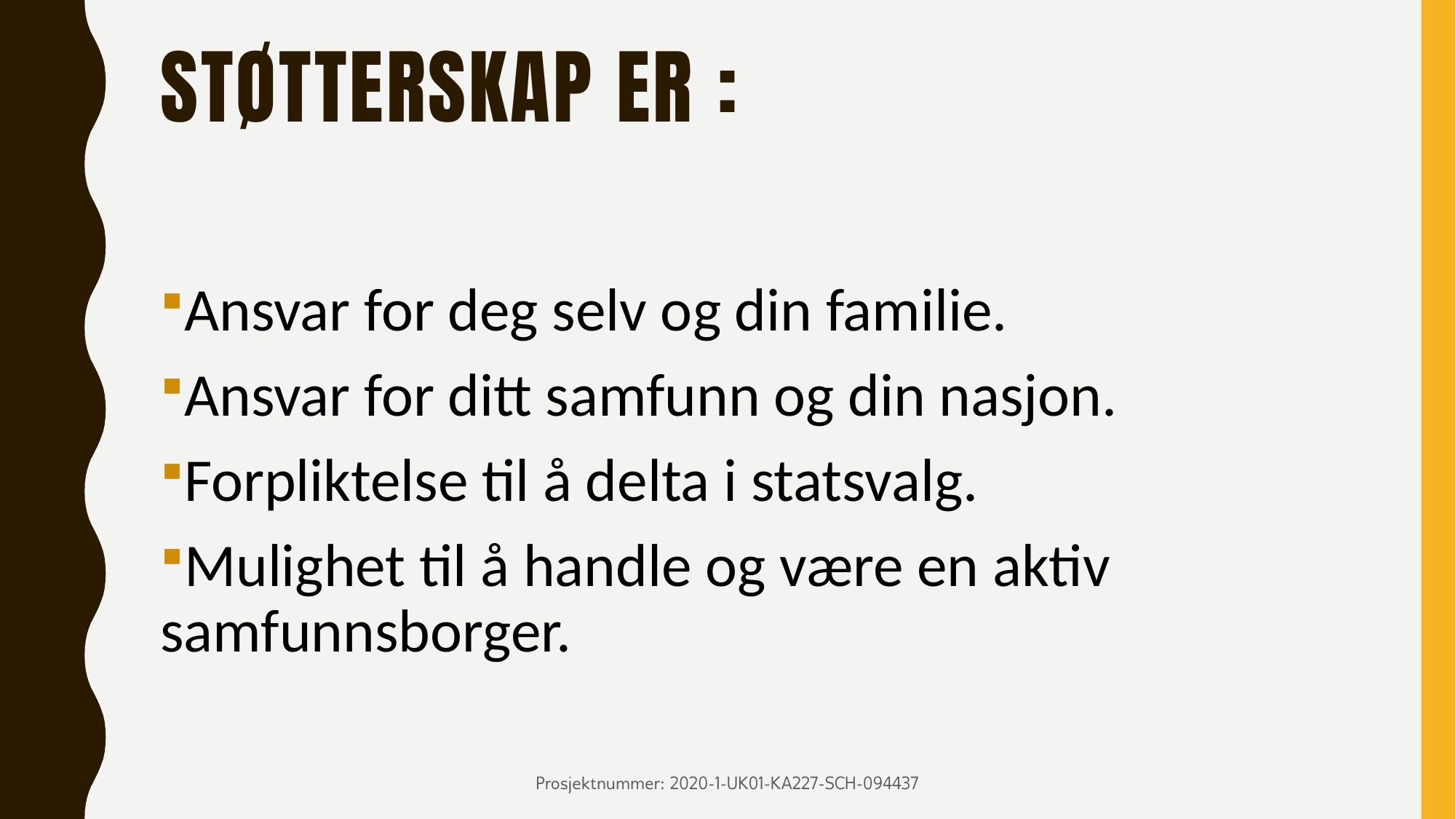

# STØTTERSKAP ER :
Ansvar for deg selv og din familie.
Ansvar for ditt samfunn og din nasjon.
Forpliktelse til å delta i statsvalg.
Mulighet til å handle og være en aktiv samfunnsborger.

Prosjektnummer: 2020-1-UK01-KA227-SCH-094437